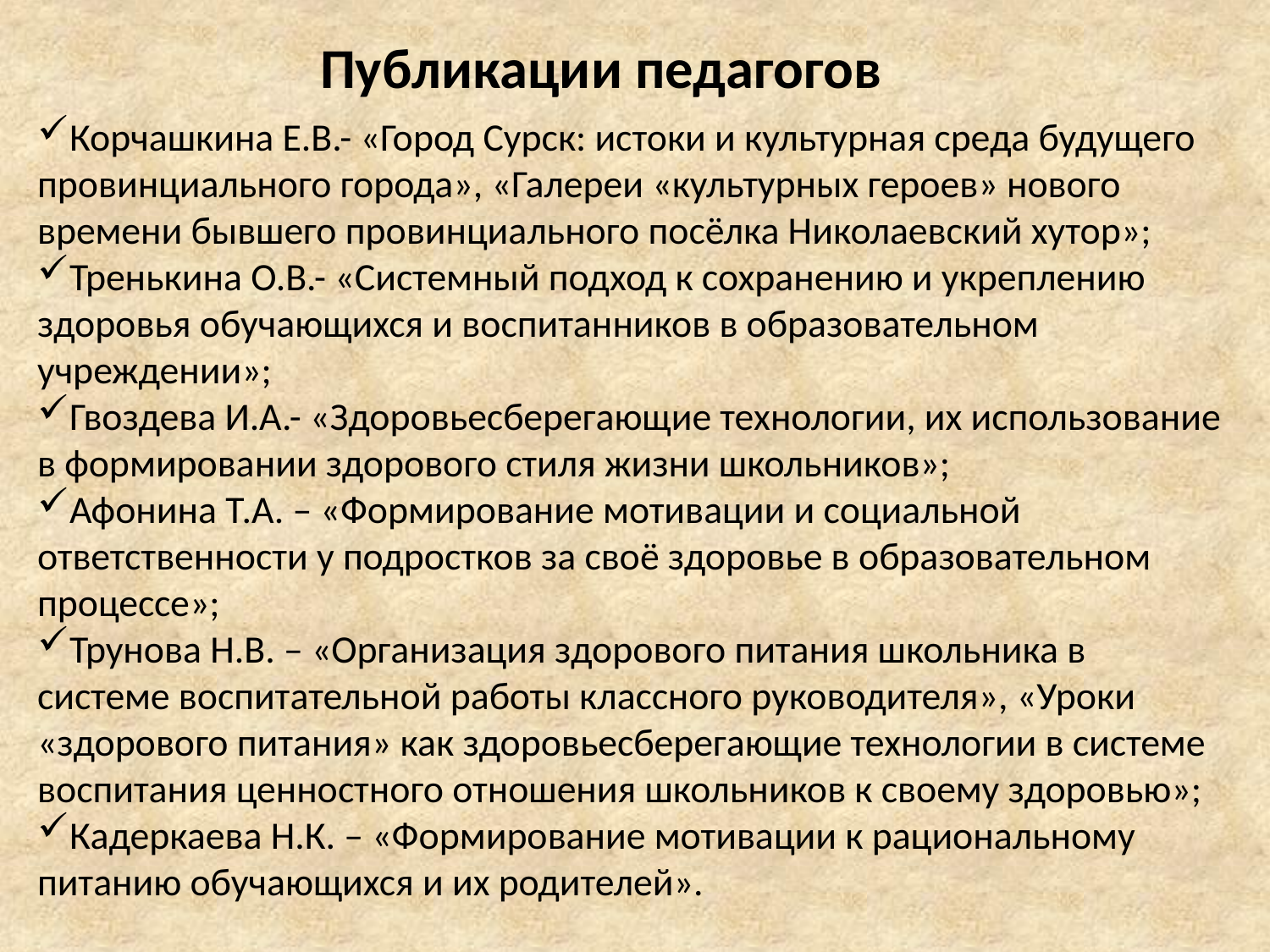

Публикации педагогов
Корчашкина Е.В.- «Город Сурск: истоки и культурная среда будущего провинциального города», «Галереи «культурных героев» нового времени бывшего провинциального посёлка Николаевский хутор»;
Тренькина О.В.- «Системный подход к сохранению и укреплению здоровья обучающихся и воспитанников в образовательном учреждении»;
Гвоздева И.А.- «Здоровьесберегающие технологии, их использование в формировании здорового стиля жизни школьников»;
Афонина Т.А. – «Формирование мотивации и социальной ответственности у подростков за своё здоровье в образовательном процессе»;
Трунова Н.В. – «Организация здорового питания школьника в системе воспитательной работы классного руководителя», «Уроки «здорового питания» как здоровьесберегающие технологии в системе воспитания ценностного отношения школьников к своему здоровью»;
Кадеркаева Н.К. – «Формирование мотивации к рациональному питанию обучающихся и их родителей».